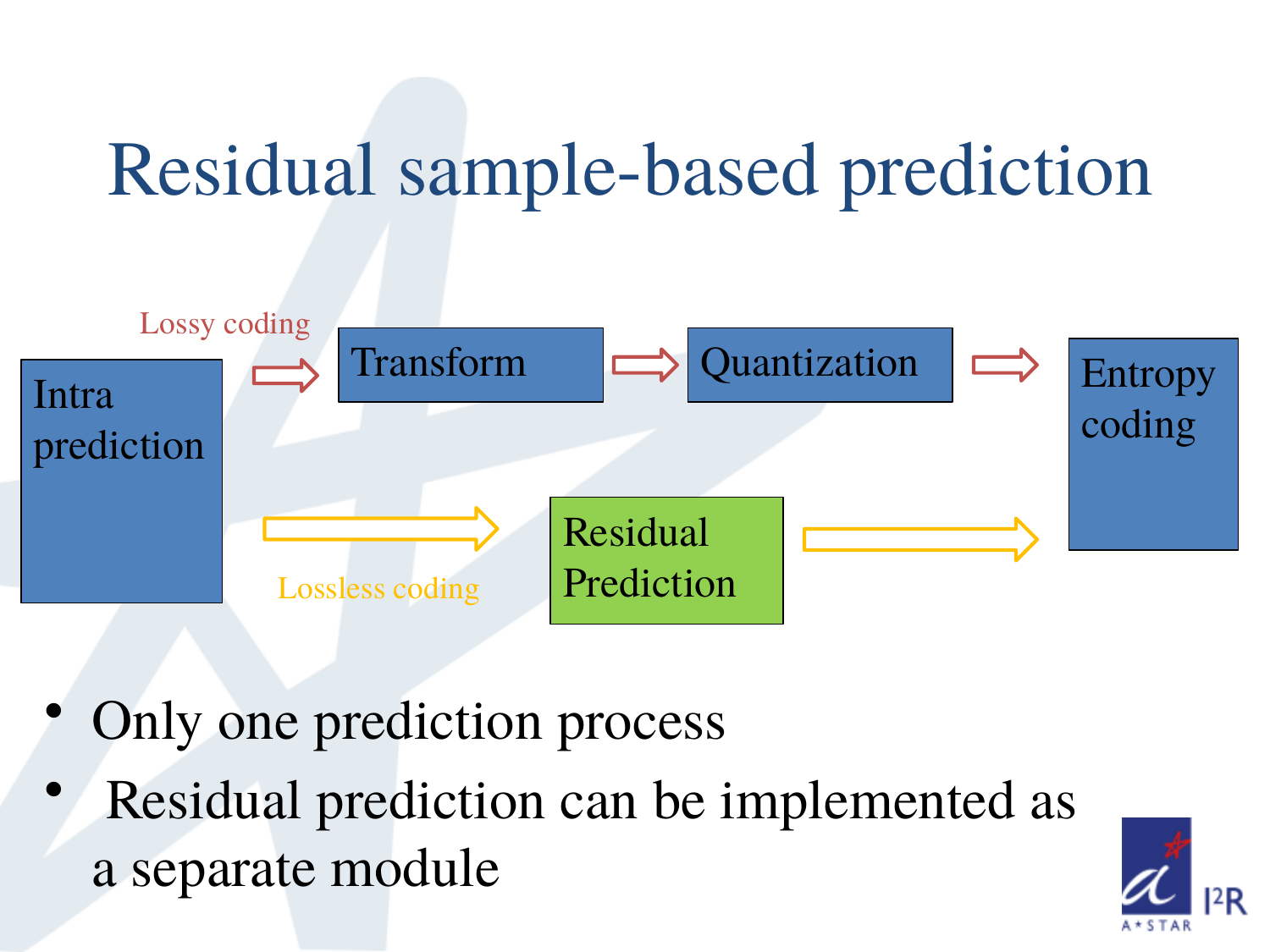

# Residual sample-based prediction
Lossy coding
Transform
Quantization
Entropy coding

Intra prediction

Residual
Prediction

Lossless coding
Only one prediction process
 Residual prediction can be implemented as a separate module